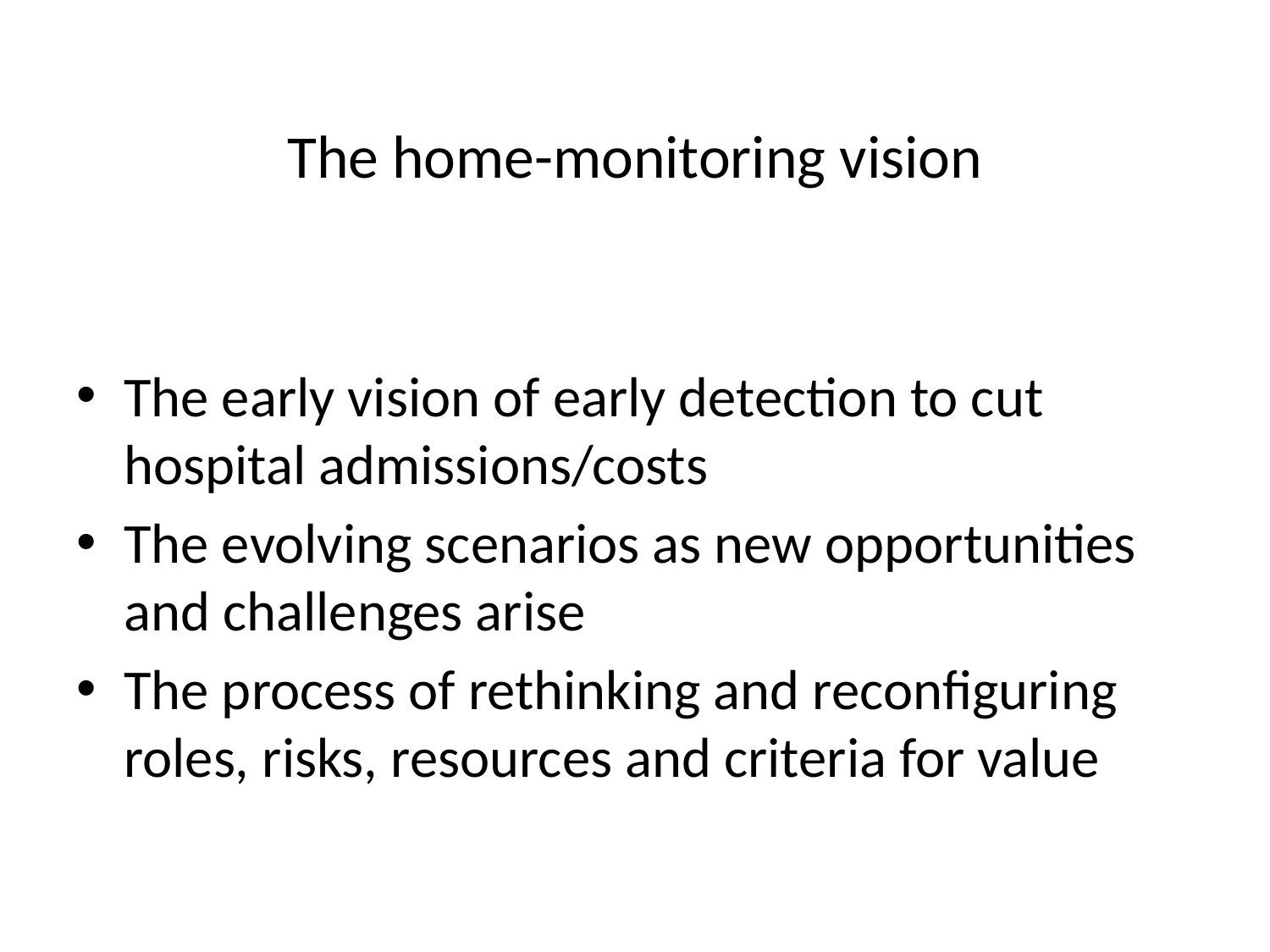

# The home-monitoring vision

The early vision of early detection to cut hospital admissions/costs
The evolving scenarios as new opportunities and challenges arise
The process of rethinking and reconfiguring roles, risks, resources and criteria for value